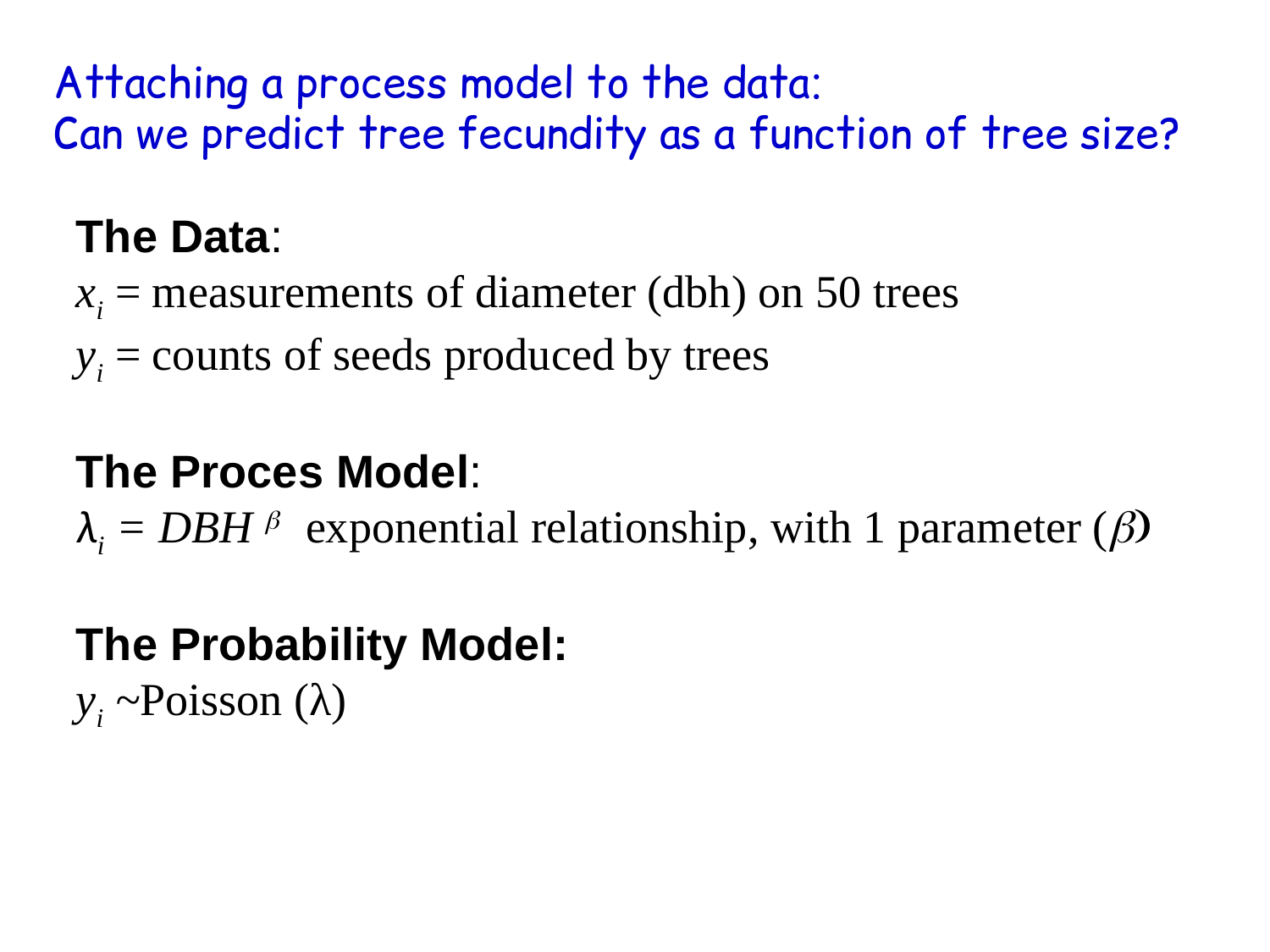

# Attaching a process model to the data: Can we predict tree fecundity as a function of tree size?

The Data:
xi = measurements of diameter (dbh) on 50 trees
yi = counts of seeds produced by trees

The Proces Model:
λi = DBH β  exponential relationship, with 1 parameter (β)

The Probability Model:
yi ~Poisson (λ)